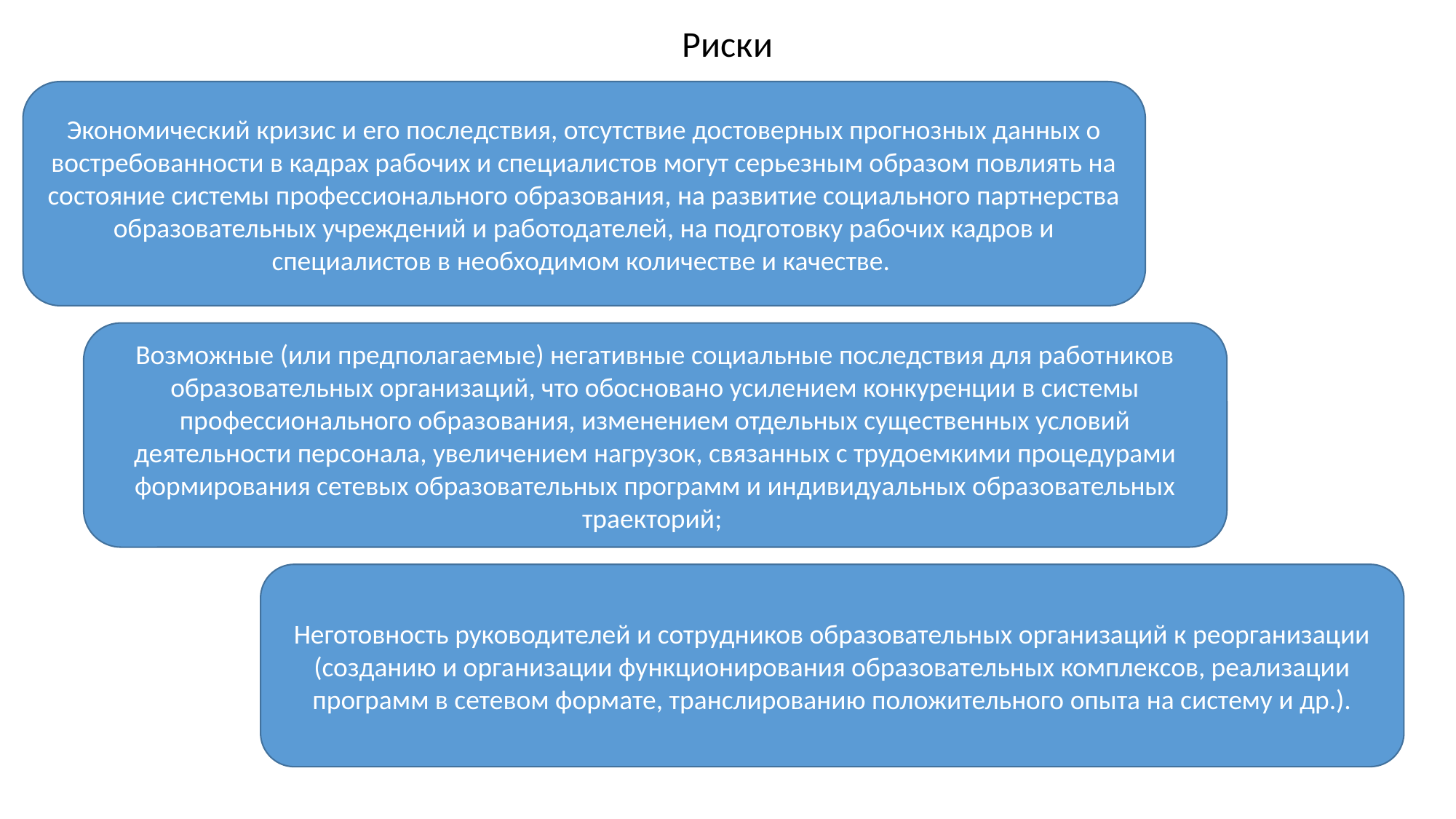

# Риски
Экономический кризис и его последствия, отсутствие достоверных прогнозных данных о востребованности в кадрах рабочих и специалистов могут серьезным образом повлиять на состояние системы профессионального образования, на развитие социального партнерства образовательных учреждений и работодателей, на подготовку рабочих кадров и специалистов в необходимом количестве и качестве.
Возможные (или предполагаемые) негативные социальные последствия для работников образовательных организаций, что обосновано усилением конкуренции в системы профессионального образования, изменением отдельных существенных условий деятельности персонала, увеличением нагрузок, связанных с трудоемкими процедурами формирования сетевых образовательных программ и индивидуальных образовательных траекторий;
Неготовность руководителей и сотрудников образовательных организаций к реорганизации (созданию и организации функционирования образовательных комплексов, реализации программ в сетевом формате, транслированию положительного опыта на систему и др.).